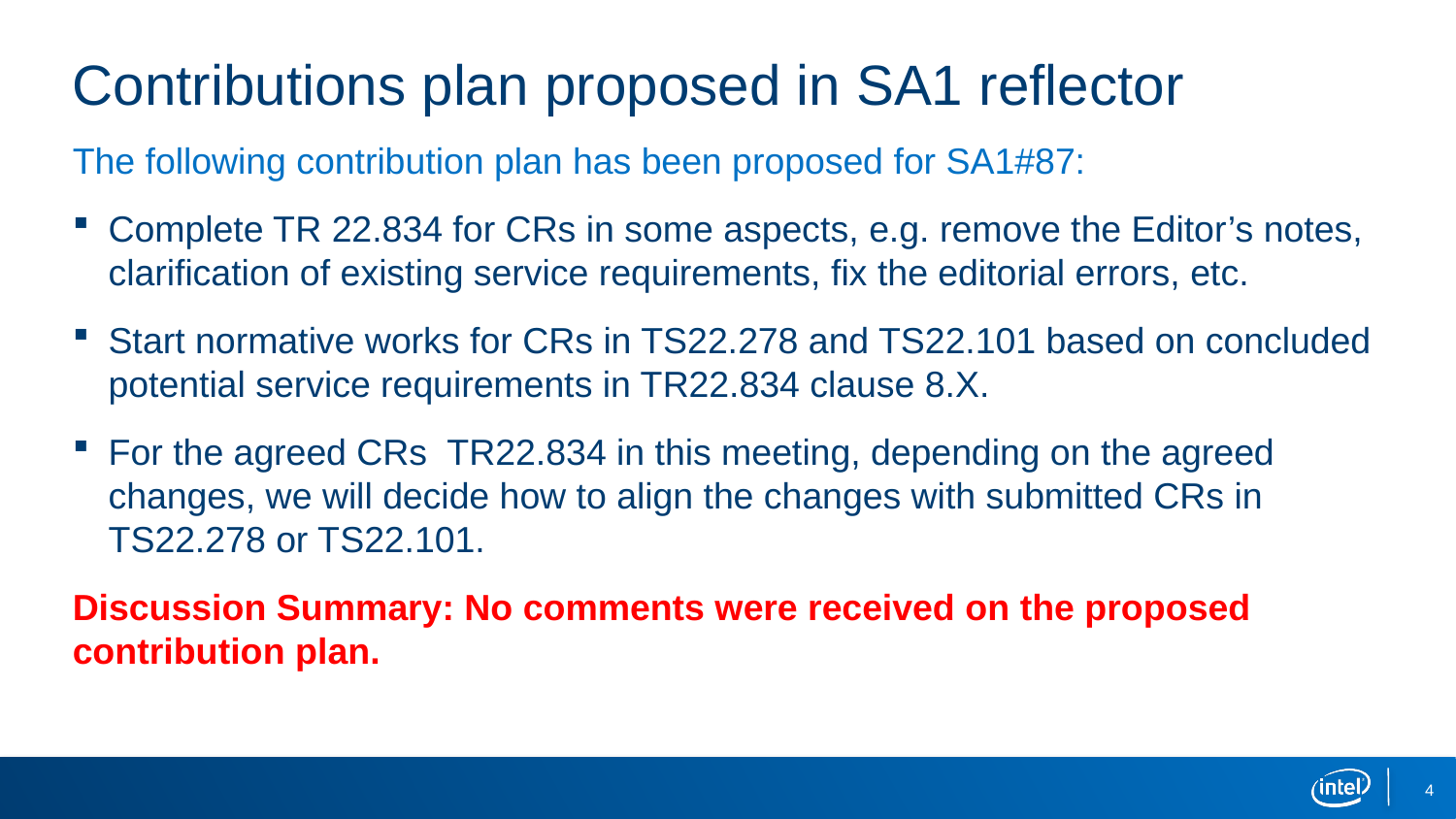

# Contributions plan proposed in SA1 reflector
The following contribution plan has been proposed for SA1#87:
Complete TR 22.834 for CRs in some aspects, e.g. remove the Editor’s notes, clarification of existing service requirements, fix the editorial errors, etc.
Start normative works for CRs in TS22.278 and TS22.101 based on concluded potential service requirements in TR22.834 clause 8.X.
For the agreed CRs  TR22.834 in this meeting, depending on the agreed changes, we will decide how to align the changes with submitted CRs in TS22.278 or TS22.101.
Discussion Summary: No comments were received on the proposed contribution plan.

4